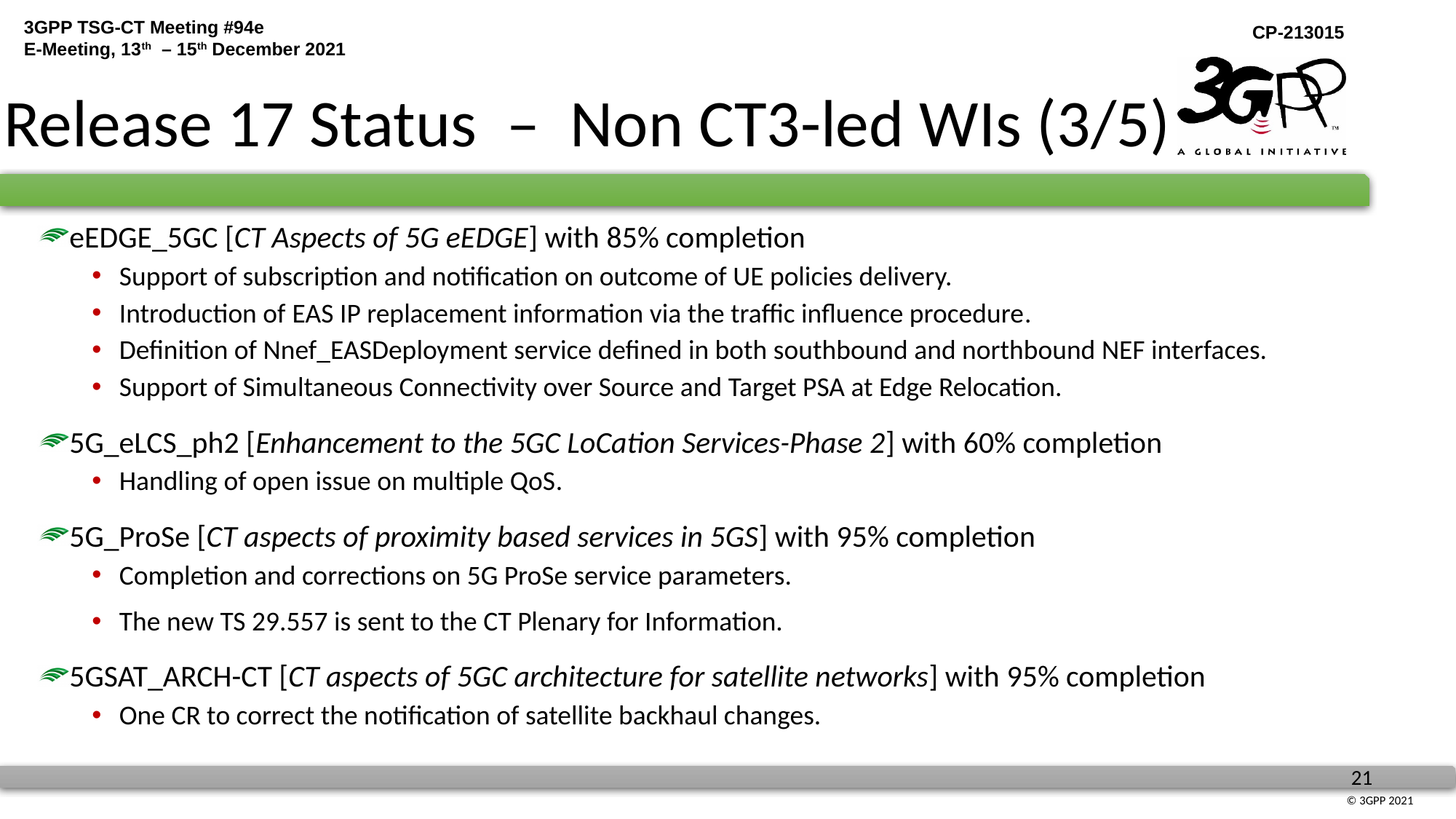

# Release 17 Status  –  Non CT3-led WIs (3/5)
eEDGE_5GC [CT Aspects of 5G eEDGE] with 85% completion
Support of subscription and notification on outcome of UE policies delivery.
Introduction of EAS IP replacement information via the traffic influence procedure.
Definition of Nnef_EASDeployment service defined in both southbound and northbound NEF interfaces.
Support of Simultaneous Connectivity over Source and Target PSA at Edge Relocation.
5G_eLCS_ph2 [Enhancement to the 5GC LoCation Services-Phase 2] with 60% completion
Handling of open issue on multiple QoS.
5G_ProSe [CT aspects of proximity based services in 5GS] with 95% completion
Completion and corrections on 5G ProSe service parameters.
The new TS 29.557 is sent to the CT Plenary for Information.
5GSAT_ARCH-CT [CT aspects of 5GC architecture for satellite networks] with 95% completion
One CR to correct the notification of satellite backhaul changes.